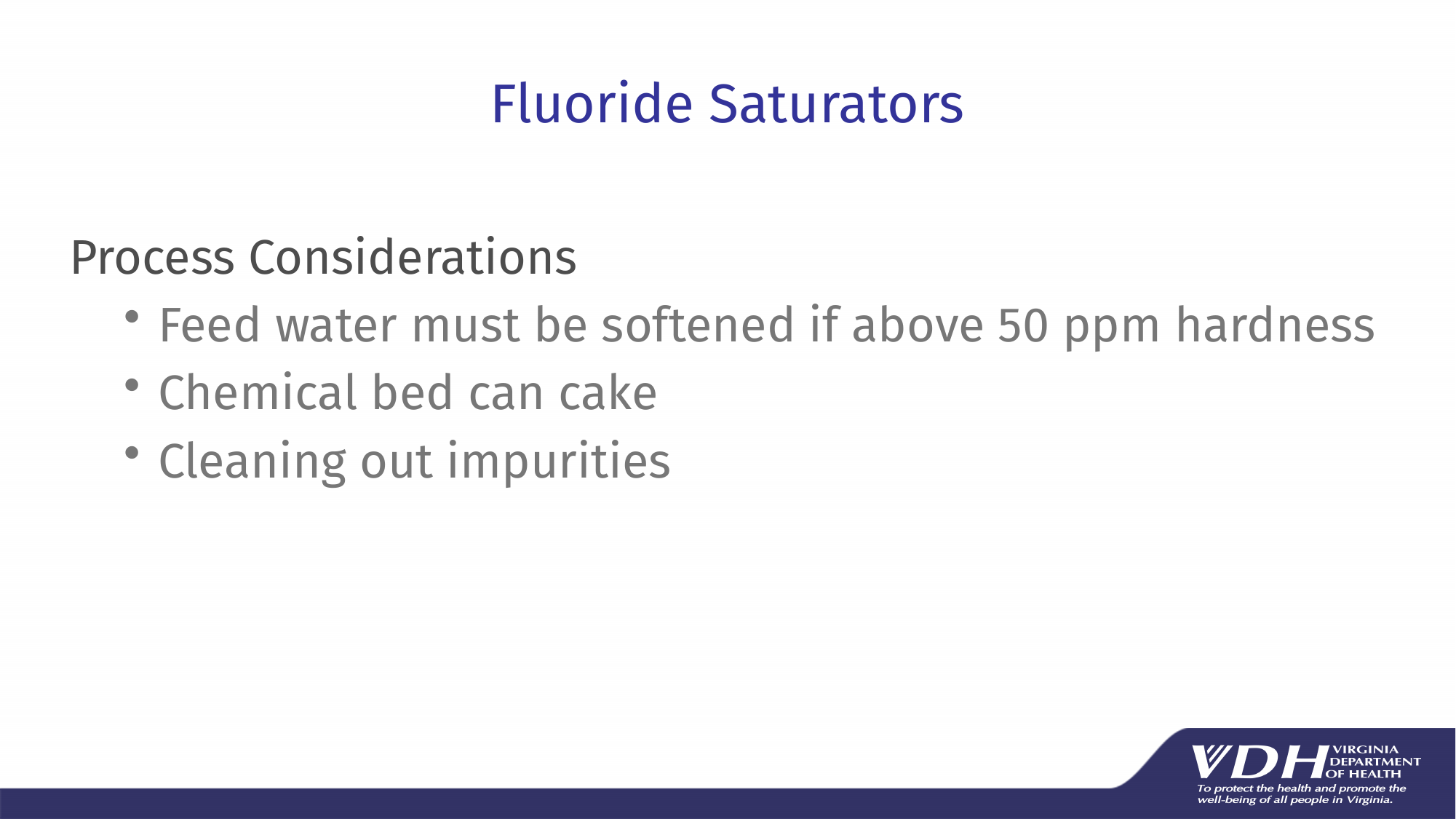

# Fluoride Saturators

Process Considerations
Feed water must be softened if above 50 ppm hardness
Chemical bed can cake
Cleaning out impurities
28